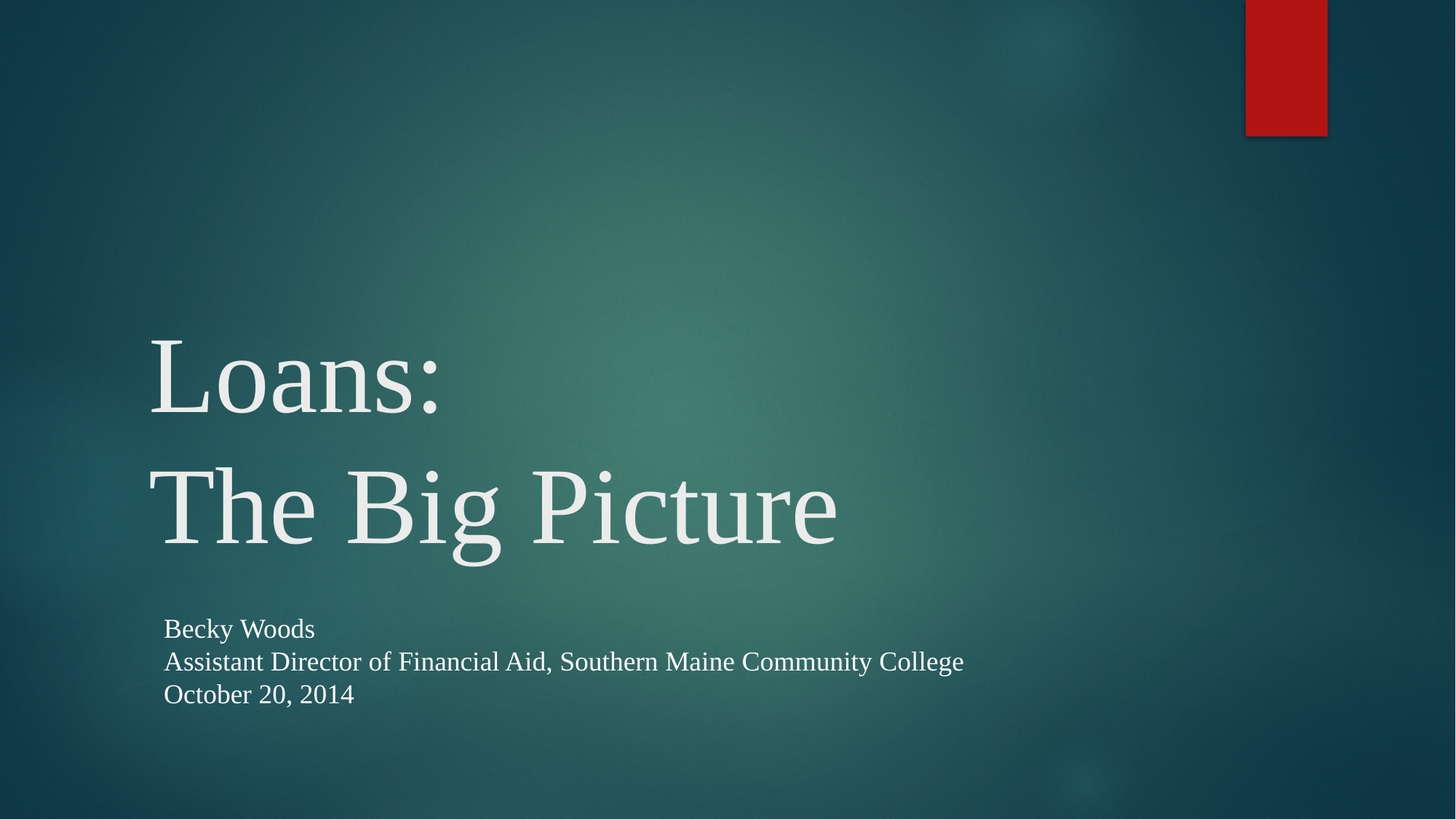

# Loans: The Big Picture
Becky Woods
Assistant Director of Financial Aid, Southern Maine Community College
October 20, 2014